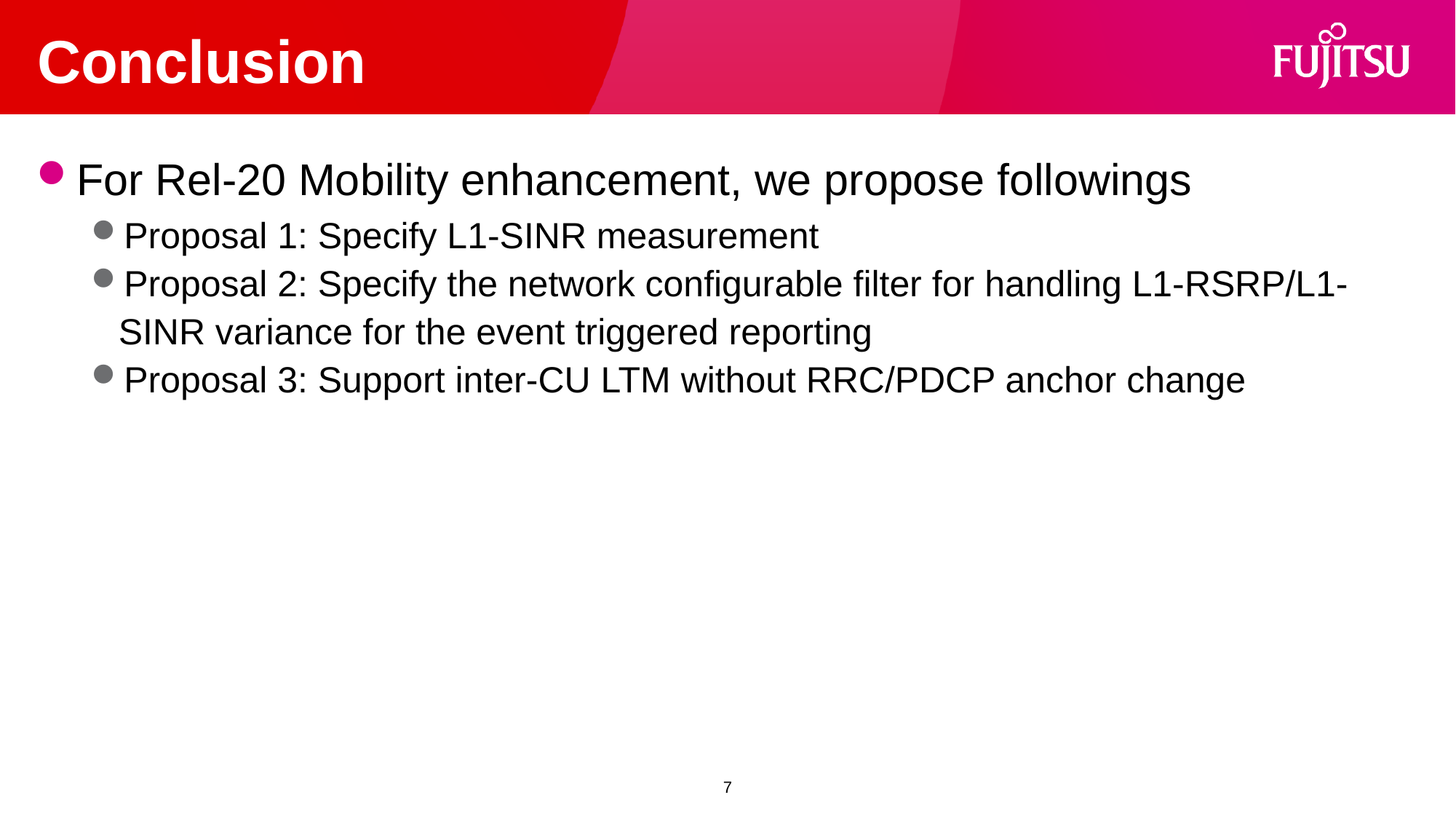

# Conclusion
For Rel-20 Mobility enhancement, we propose followings
Proposal 1: Specify L1-SINR measurement
Proposal 2: Specify the network configurable filter for handling L1-RSRP/L1-SINR variance for the event triggered reporting
Proposal 3: Support inter-CU LTM without RRC/PDCP anchor change

7